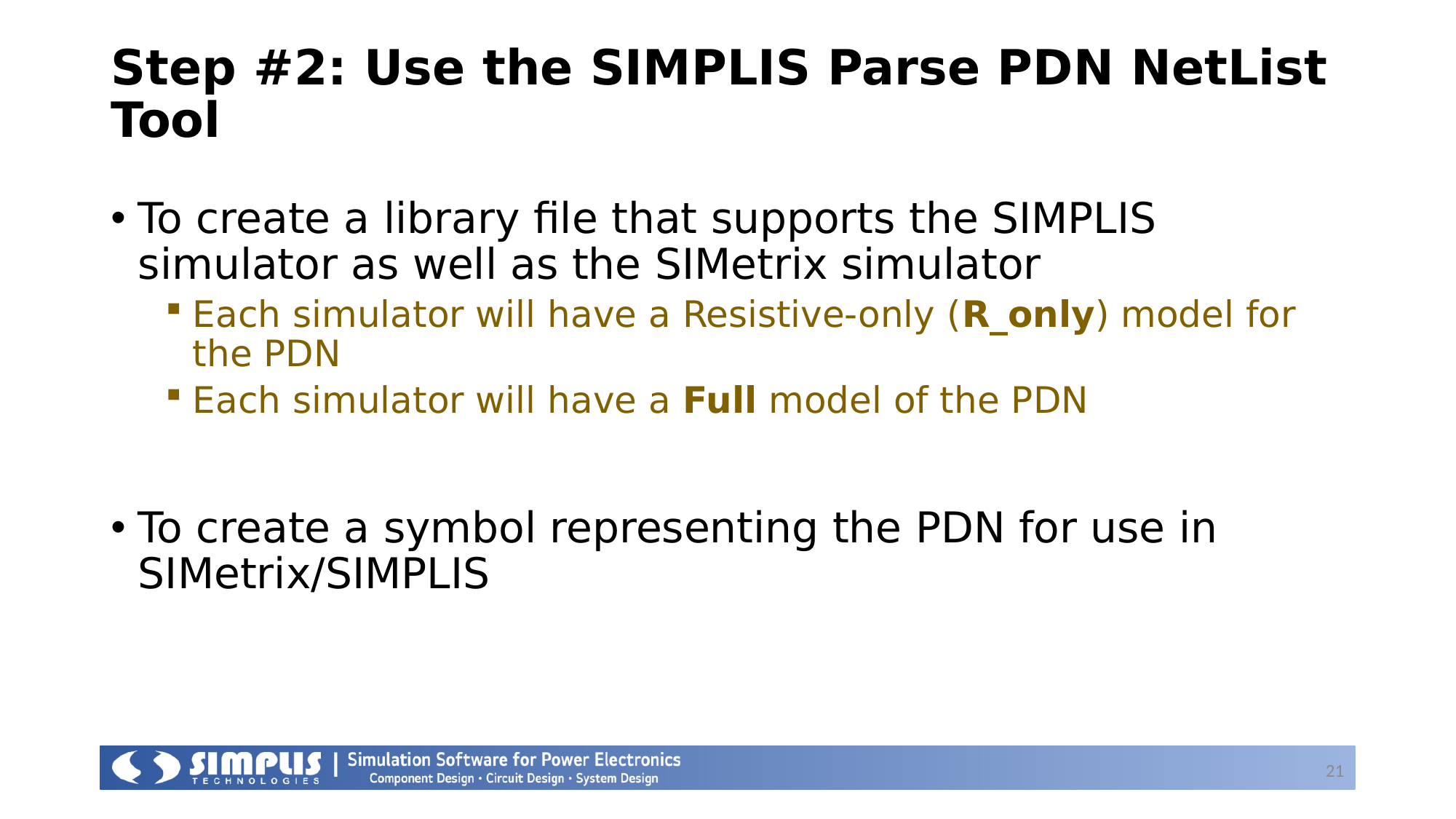

# Step #2: Use the SIMPLIS Parse PDN NetList Tool
To create a library file that supports the SIMPLIS simulator as well as the SIMetrix simulator
Each simulator will have a Resistive-only (R_only) model for the PDN
Each simulator will have a Full model of the PDN

To create a symbol representing the PDN for use in SIMetrix/SIMPLIS

21